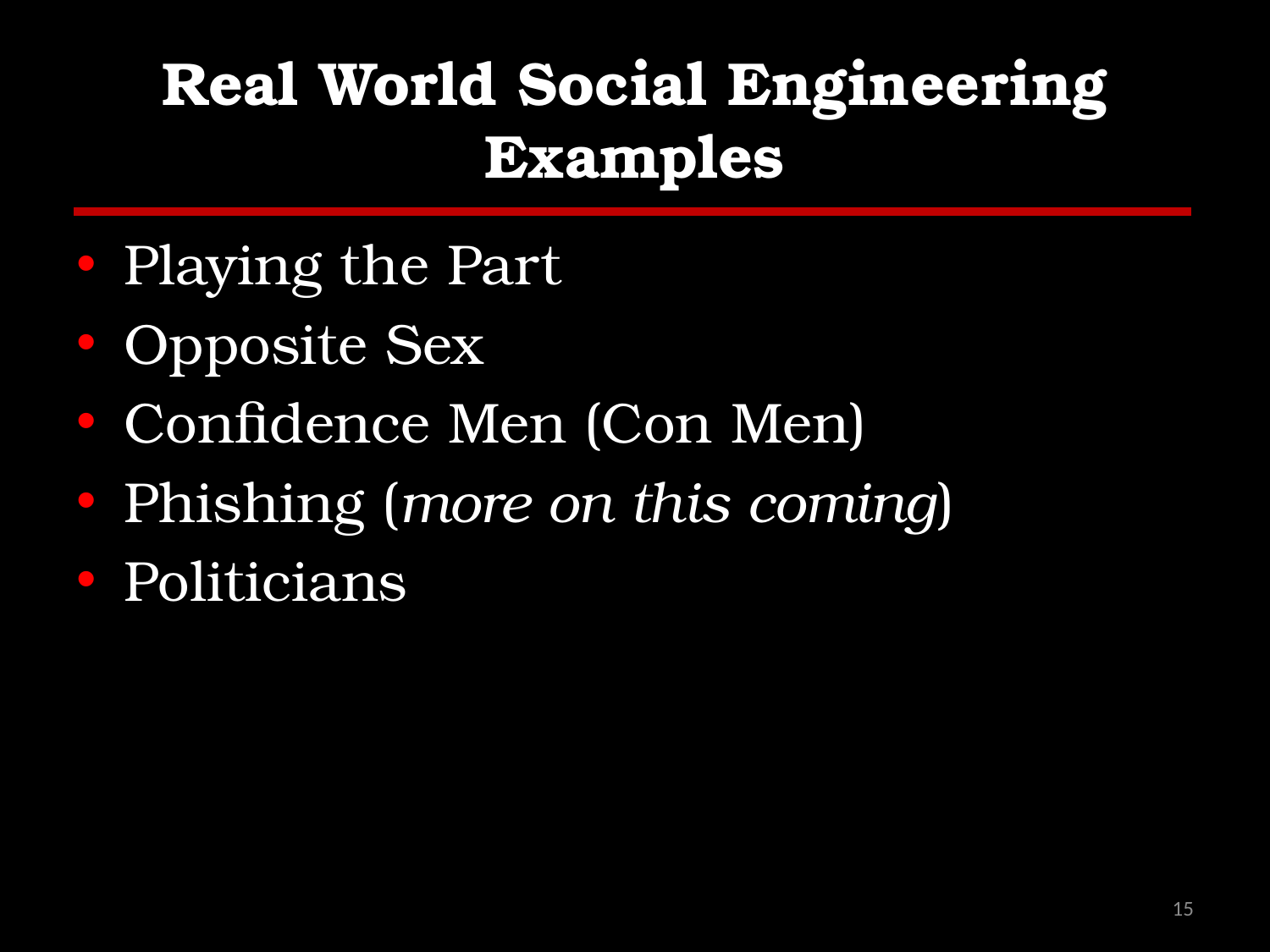

# Real World Social Engineering Examples
Playing the Part
Opposite Sex
Confidence Men (Con Men)
Phishing (more on this coming)
Politicians

15